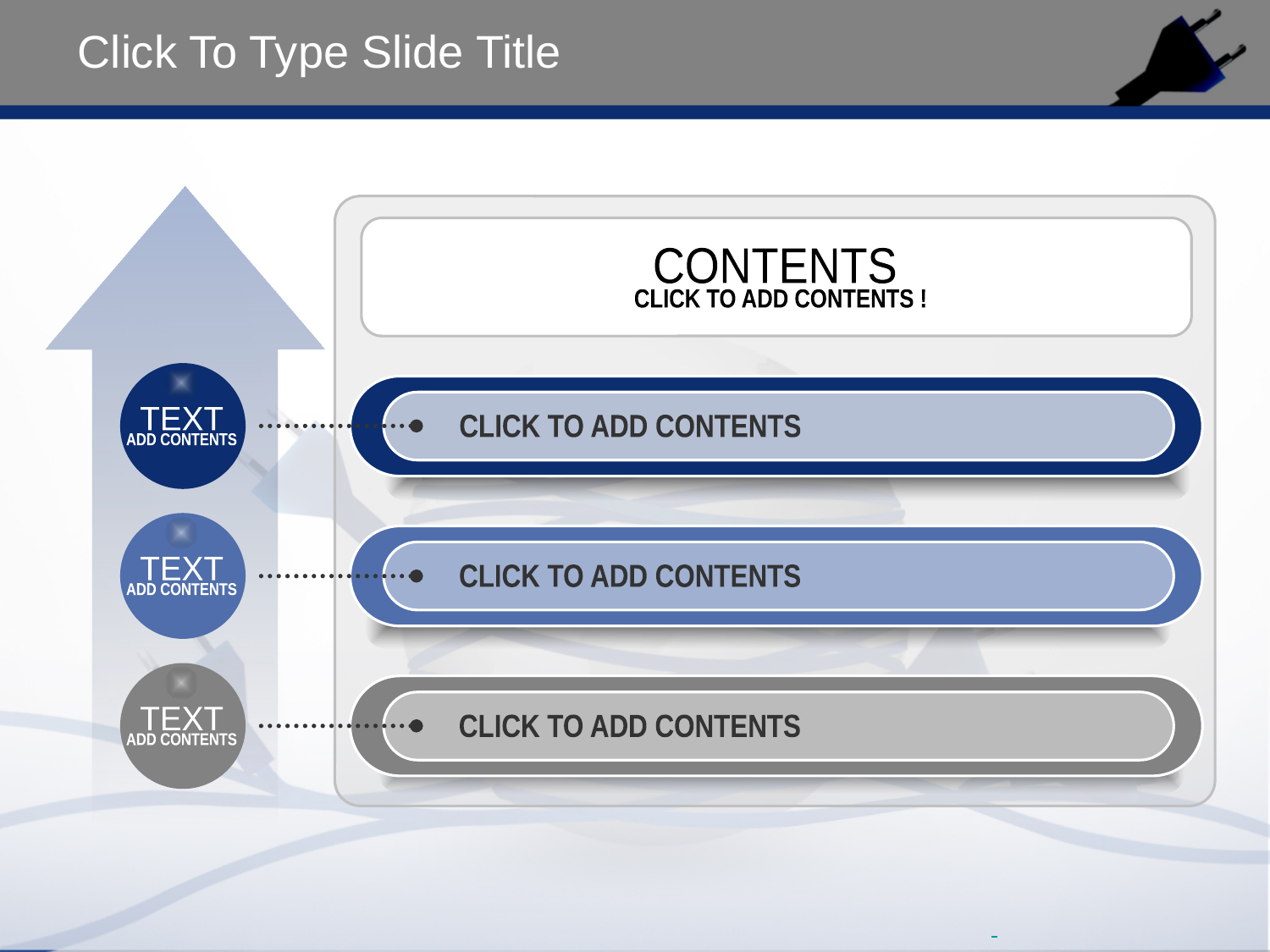

Click To Type Slide Title

CONTENTS
CLICK TO ADD CONTENTS !

TEXT
CLICK TO ADD CONTENTS

ADD CONTENTS

TEXT
CLICK TO ADD CONTENTS

ADD CONTENTS

TEXT
CLICK TO ADD CONTENTS

ADD CONTENTS